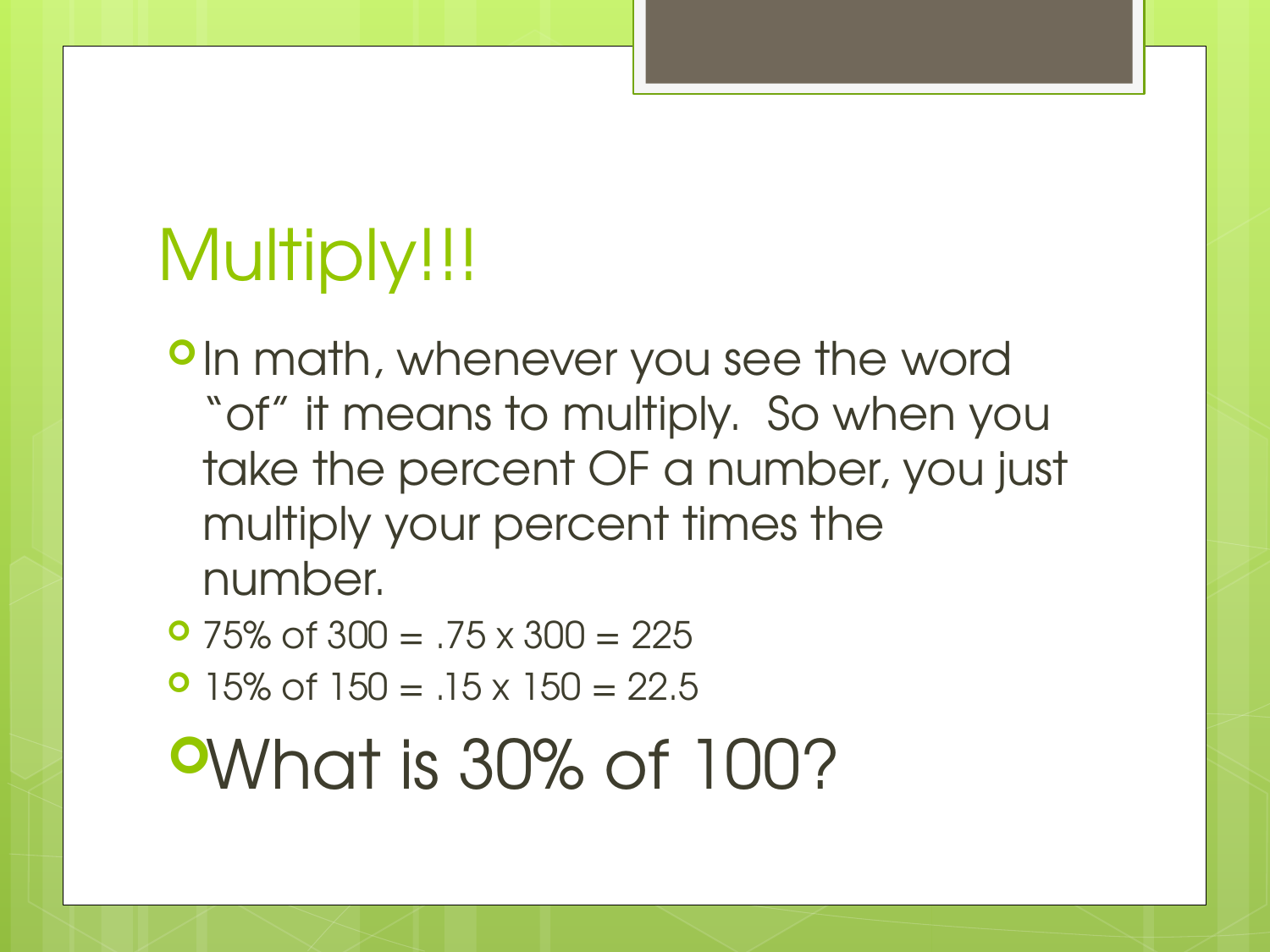

# Multiply!!!
In math, whenever you see the word “of” it means to multiply.  So when you take the percent OF a number, you just multiply your percent times the number.
75% of 300 = .75 x 300 = 225
15% of 150 = .15 x 150 = 22.5
What is 30% of 100?